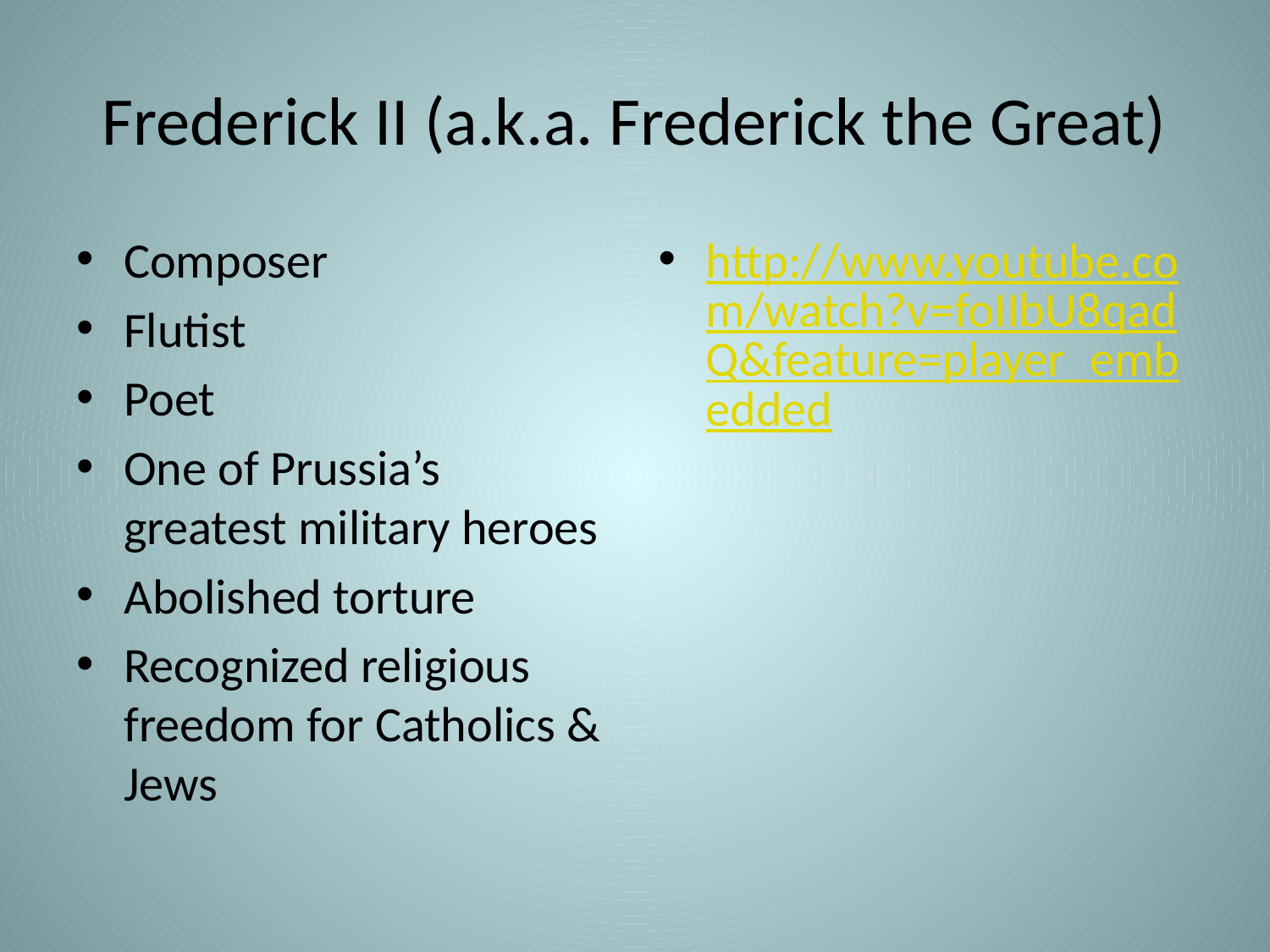

# Frederick II (a.k.a. Frederick the Great)
Composer
Flutist
Poet
One of Prussia’s greatest military heroes
Abolished torture
Recognized religious freedom for Catholics & Jews
http://www.youtube.com/watch?v=foIIbU8qadQ&feature=player_embedded